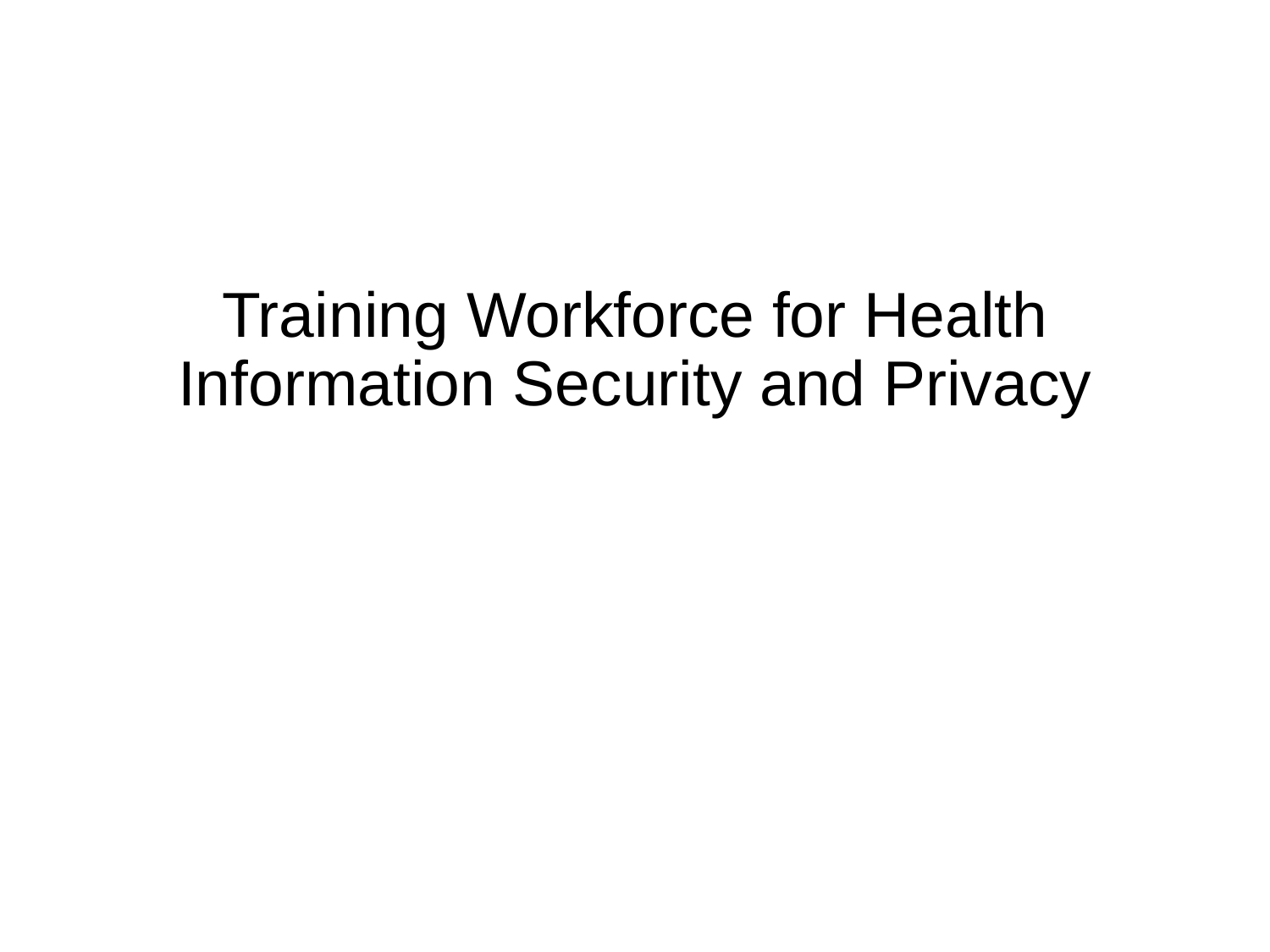

# Training Workforce for Health Information Security and Privacy